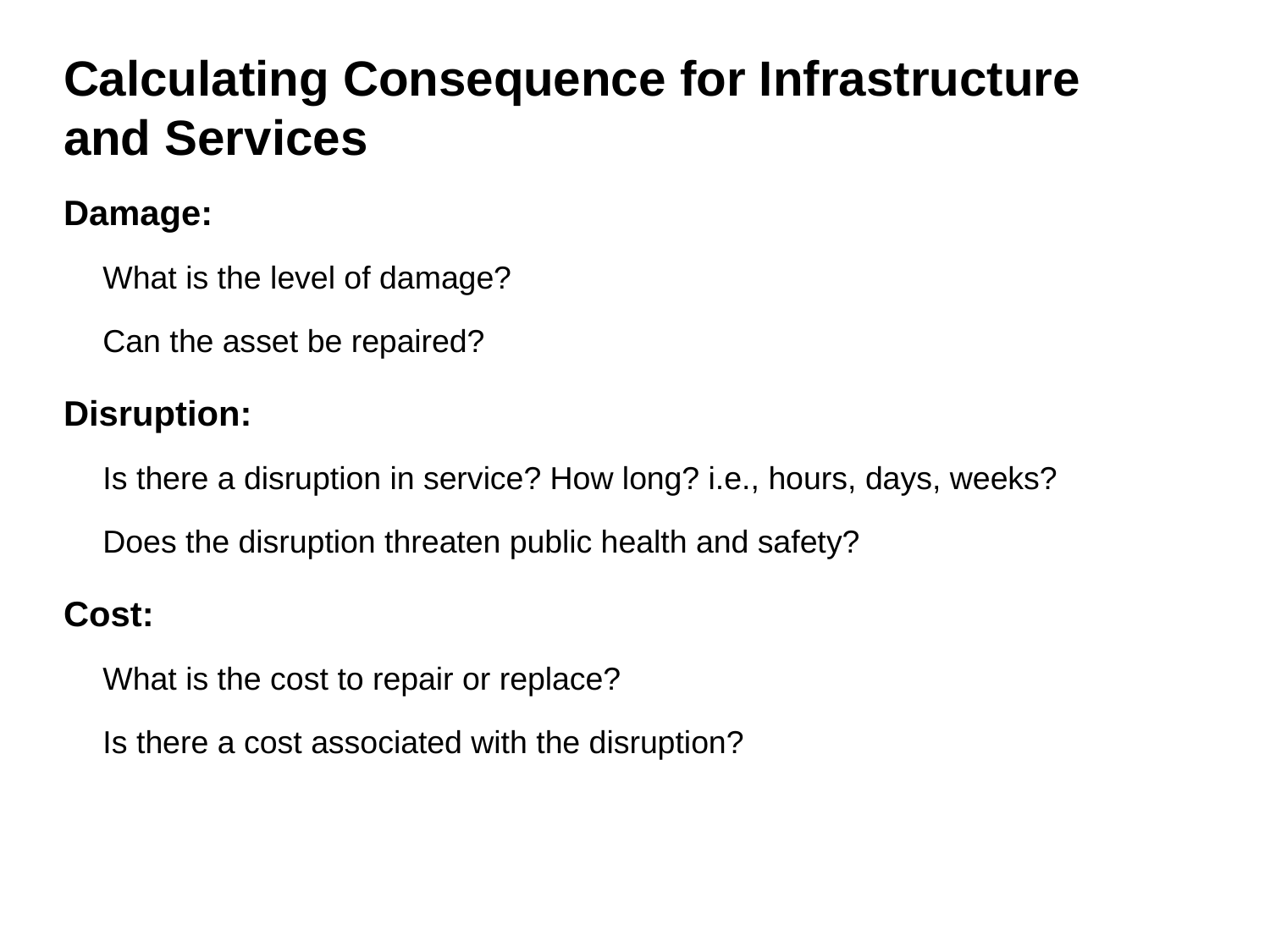

# Calculating Consequence for Infrastructure    and Services
Damage:
What is the level of damage?
Can the asset be repaired?
Disruption:
Is there a disruption in service? How long? i.e., hours, days, weeks?
Does the disruption threaten public health and safety?
Cost:
What is the cost to repair or replace?
Is there a cost associated with the disruption?